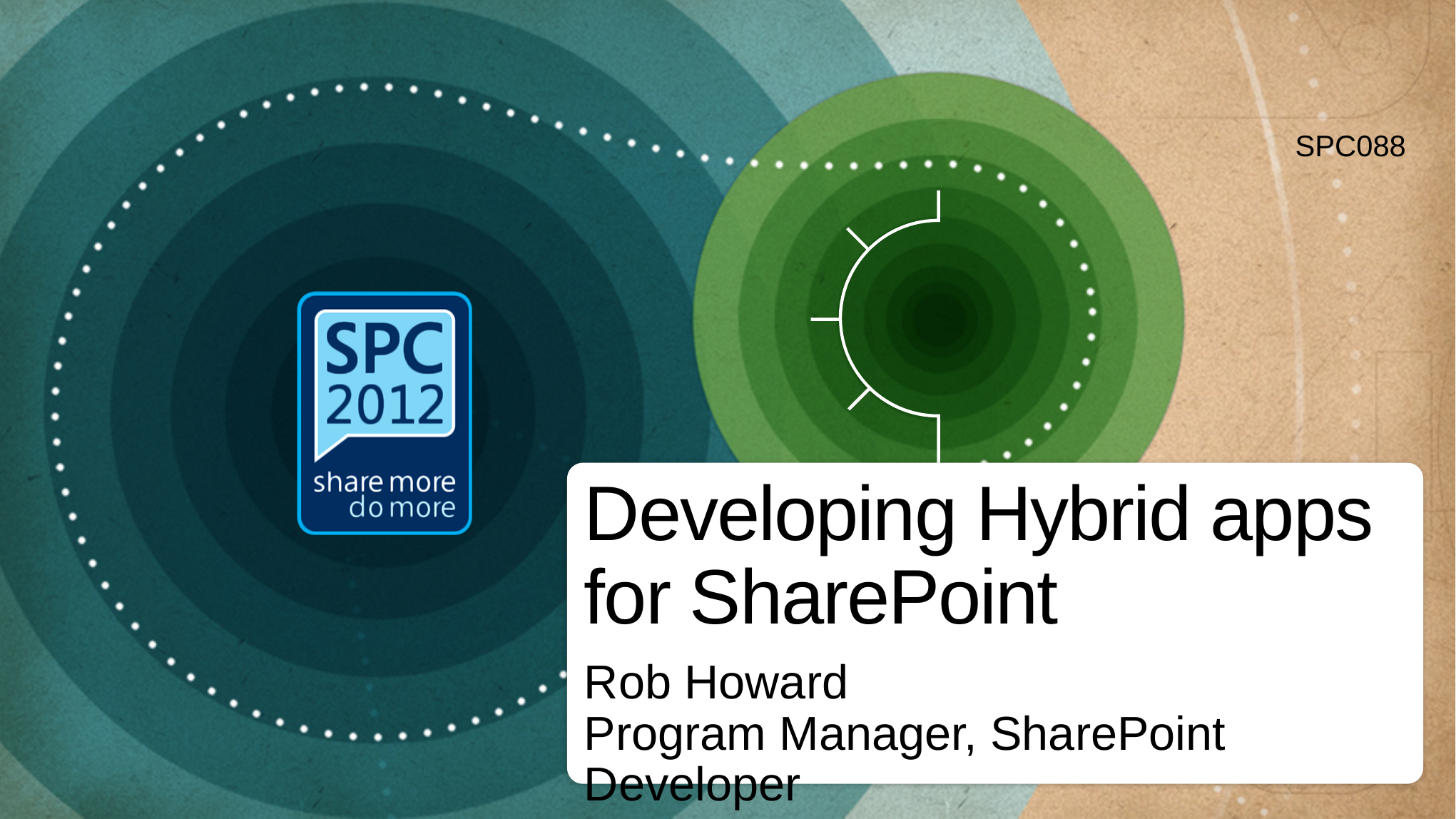

SPC088
# Developing Hybrid apps for SharePoint
Rob Howard
Program Manager, SharePoint Developer